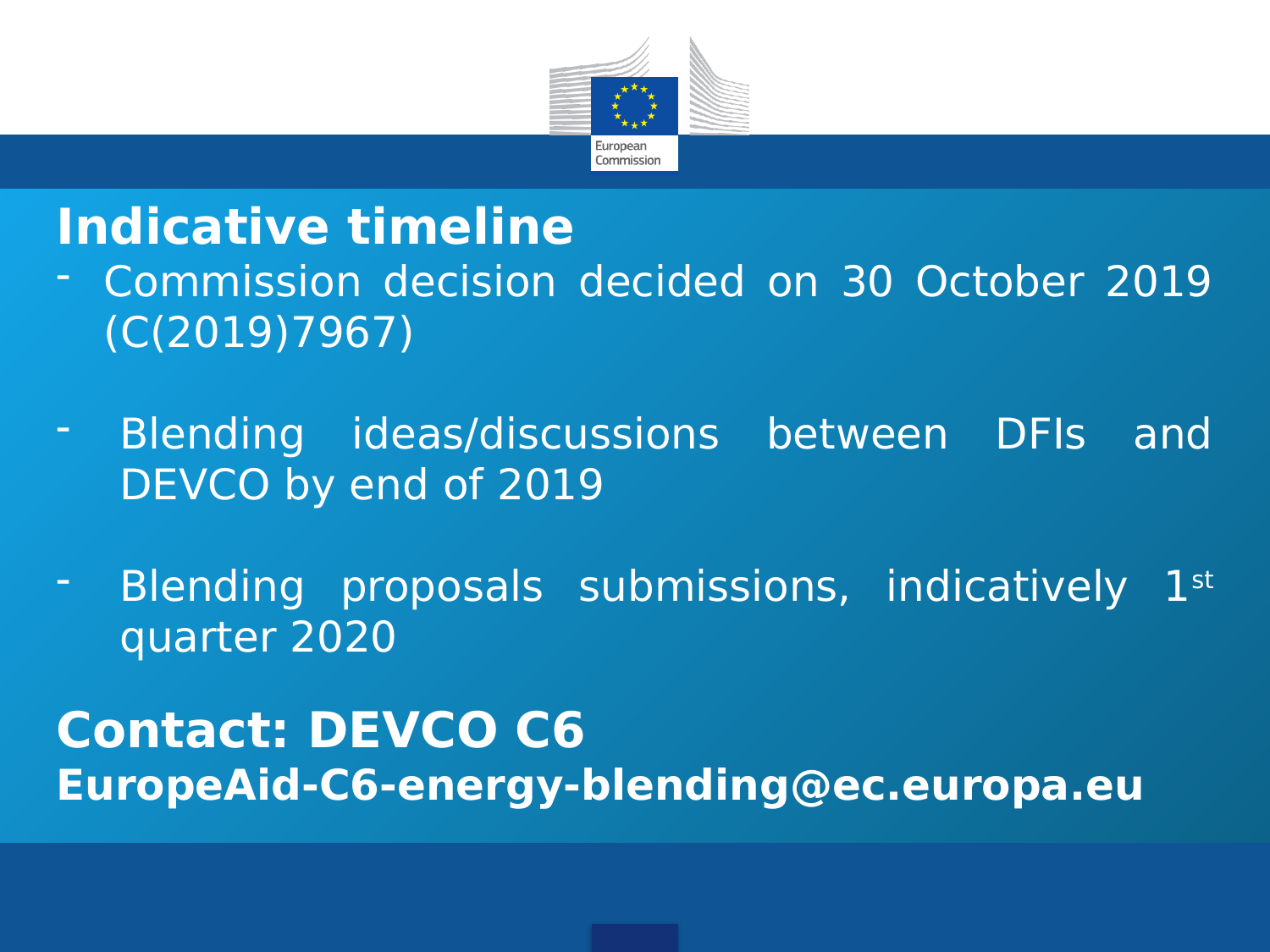

Indicative timeline
Commission decision decided on 30 October 2019 (C(2019)7967)

Blending ideas/discussions between DFIs and DEVCO by end of 2019

Blending proposals submissions, indicatively 1st quarter 2020

Contact: DEVCO C6
EuropeAid-C6-energy-blending@ec.europa.eu